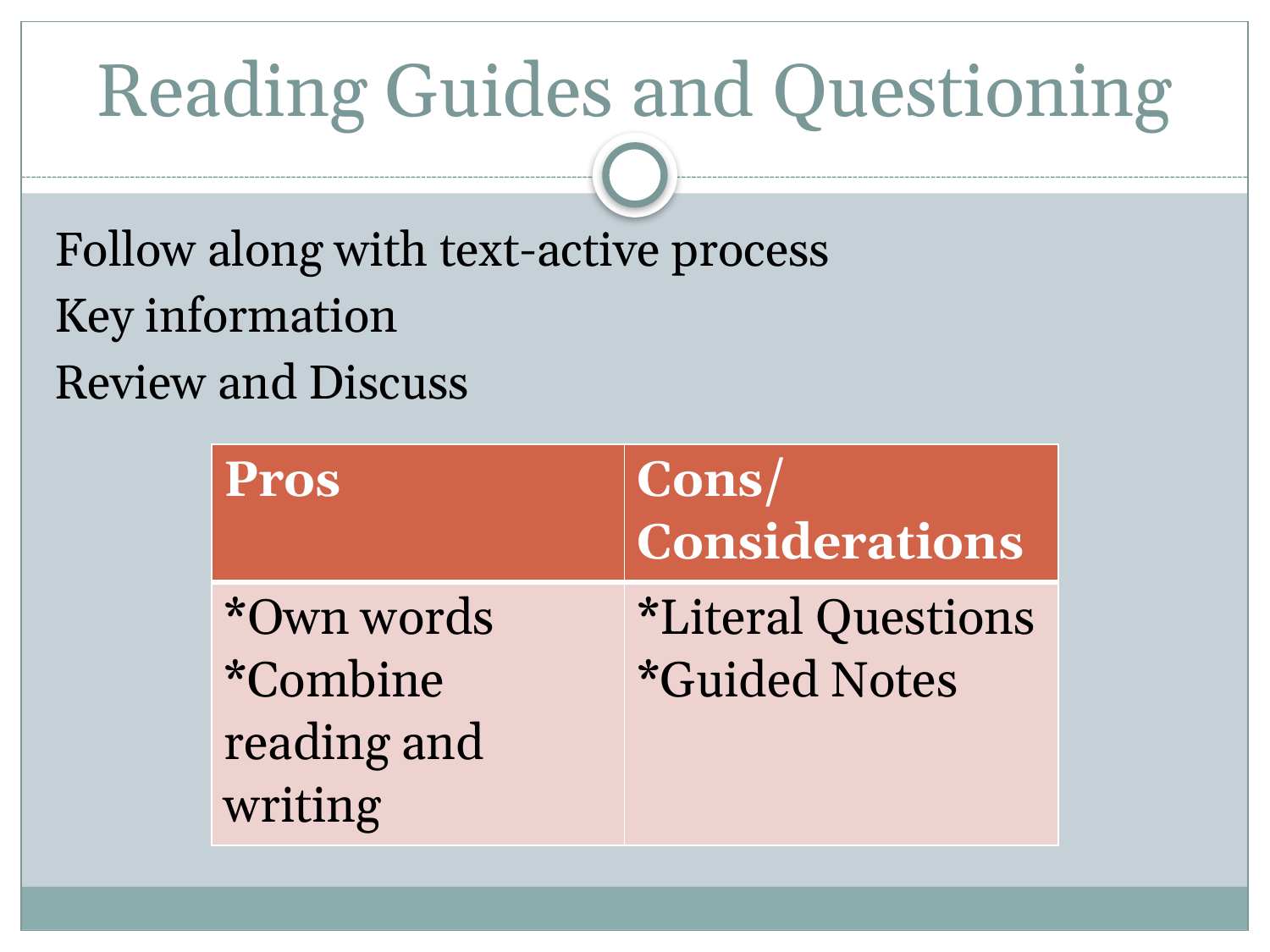

# Reading Guides and Questioning
Follow along with text-active process
Key information
Review and Discuss

| Pros | Cons/Considerations |
| --- | --- |
| \*Own words \*Combine reading and writing | \*Literal Questions \*Guided Notes |